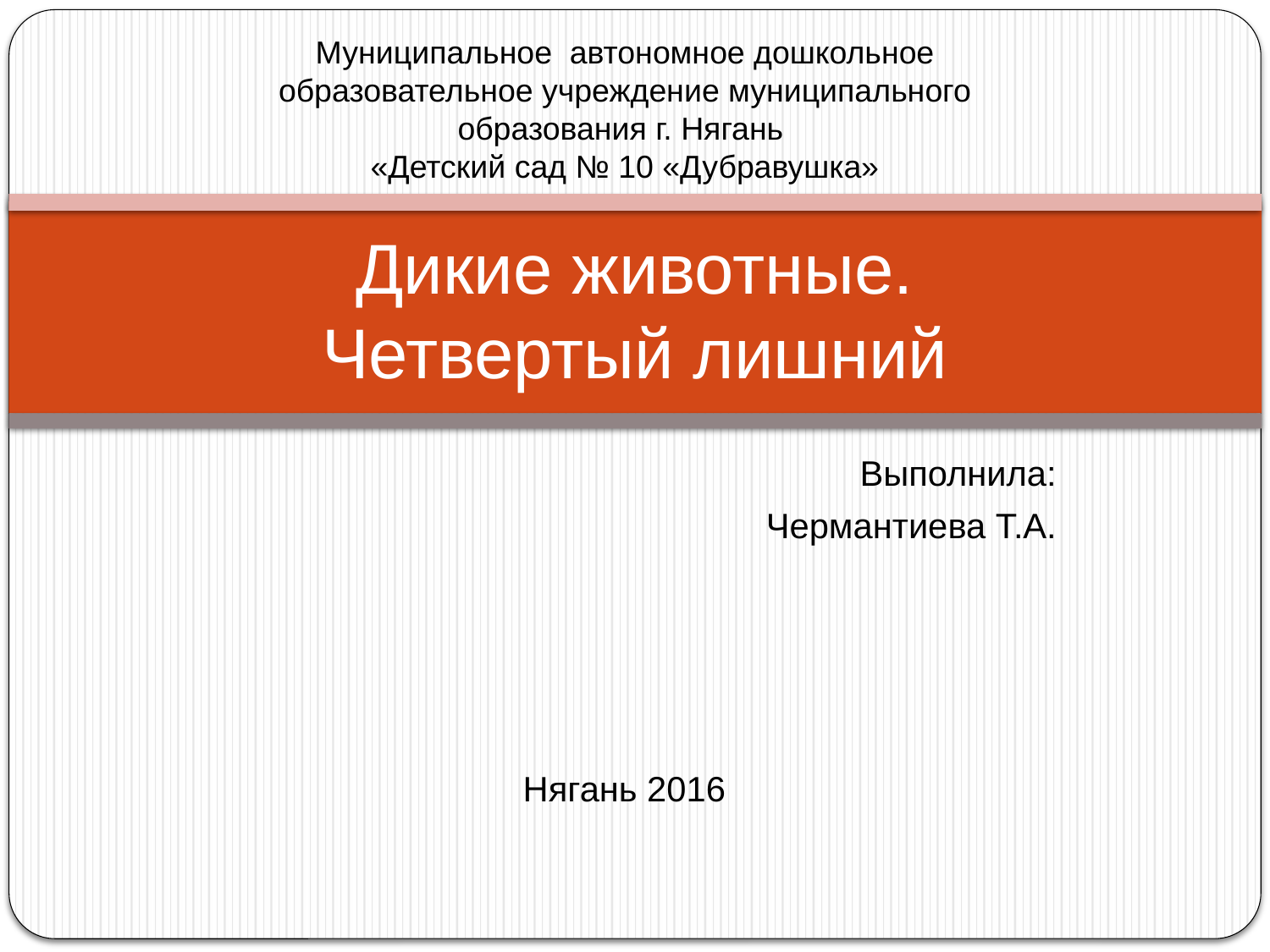

Муниципальное  автономное дошкольное образовательное учреждение муниципального образования г. Нягань
«Детский сад № 10 «Дубравушка»
# Дикие животные. Четвертый лишний
Выполнила:
Чермантиева Т.А.

Нягань 2016